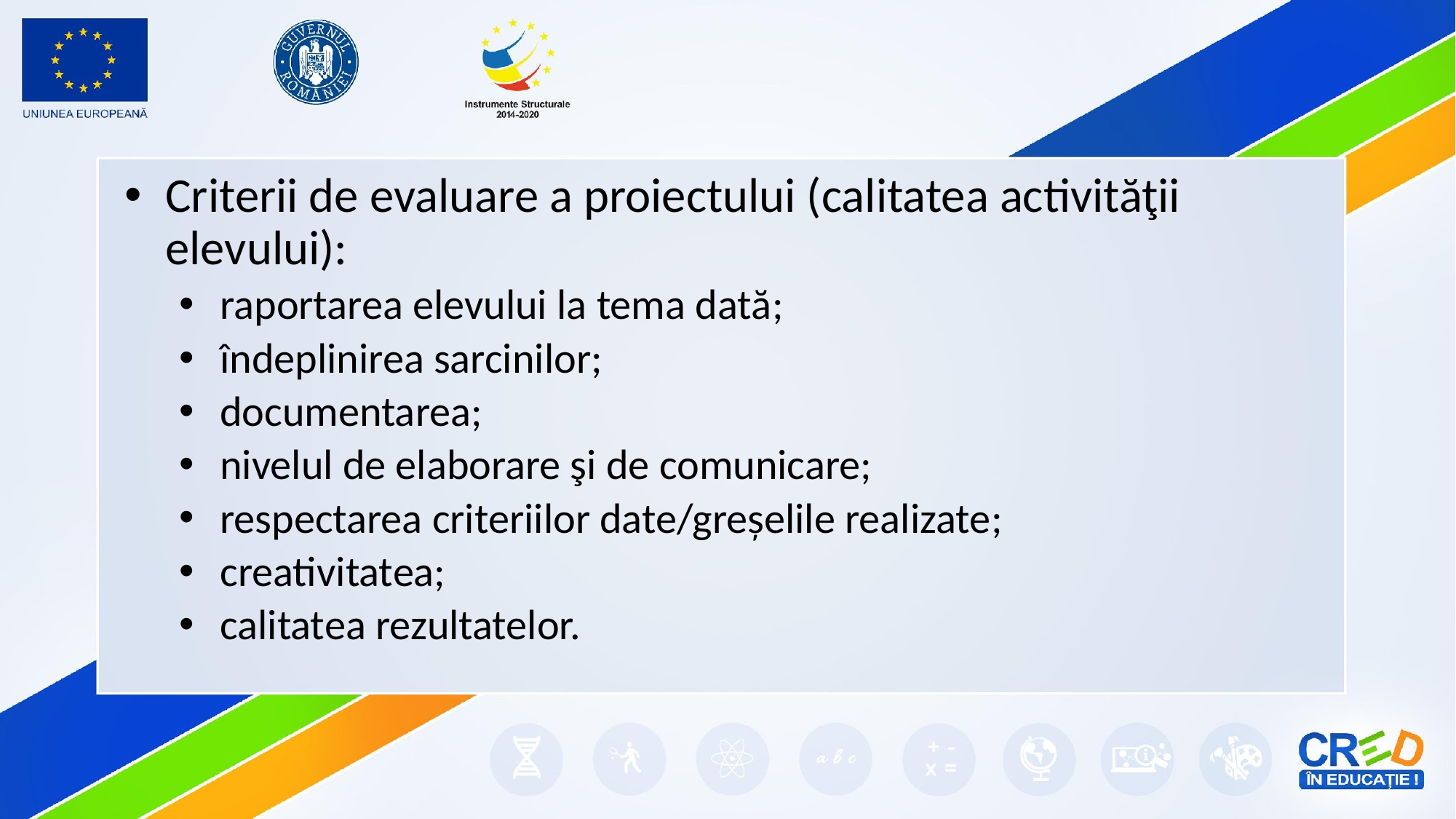

Criterii de evaluare a proiectului (calitatea activităţii elevului):
raportarea elevului la tema dată;
îndeplinirea sarcinilor;
documentarea;
nivelul de elaborare şi de comunicare;
respectarea criteriilor date/greșelile realizate;
creativitatea;
calitatea rezultatelor.